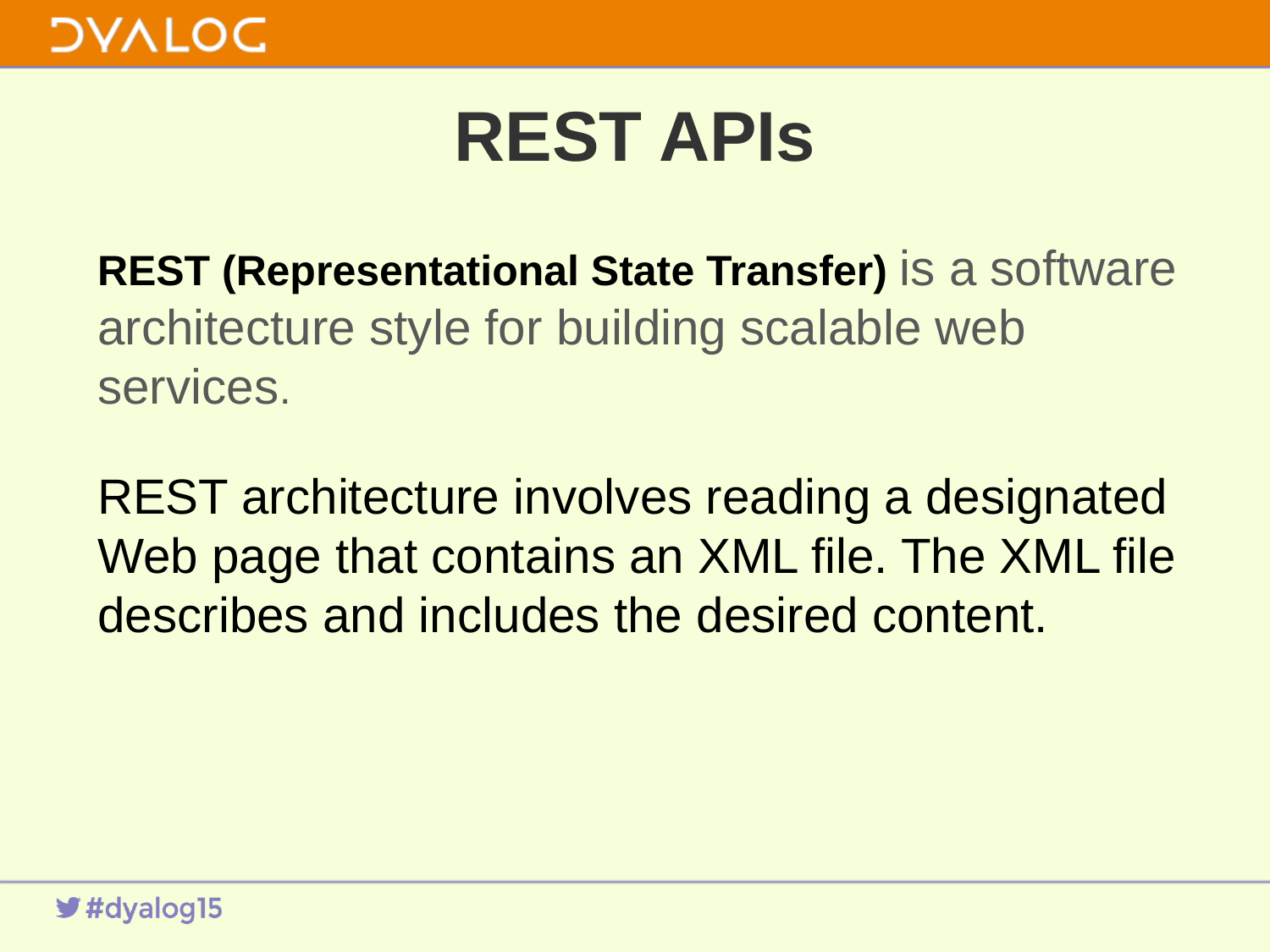

# REST APIs
REST (Representational State Transfer) is a software architecture style for building scalable web services.

REST architecture involves reading a designated Web page that contains an XML file. The XML file describes and includes the desired content.